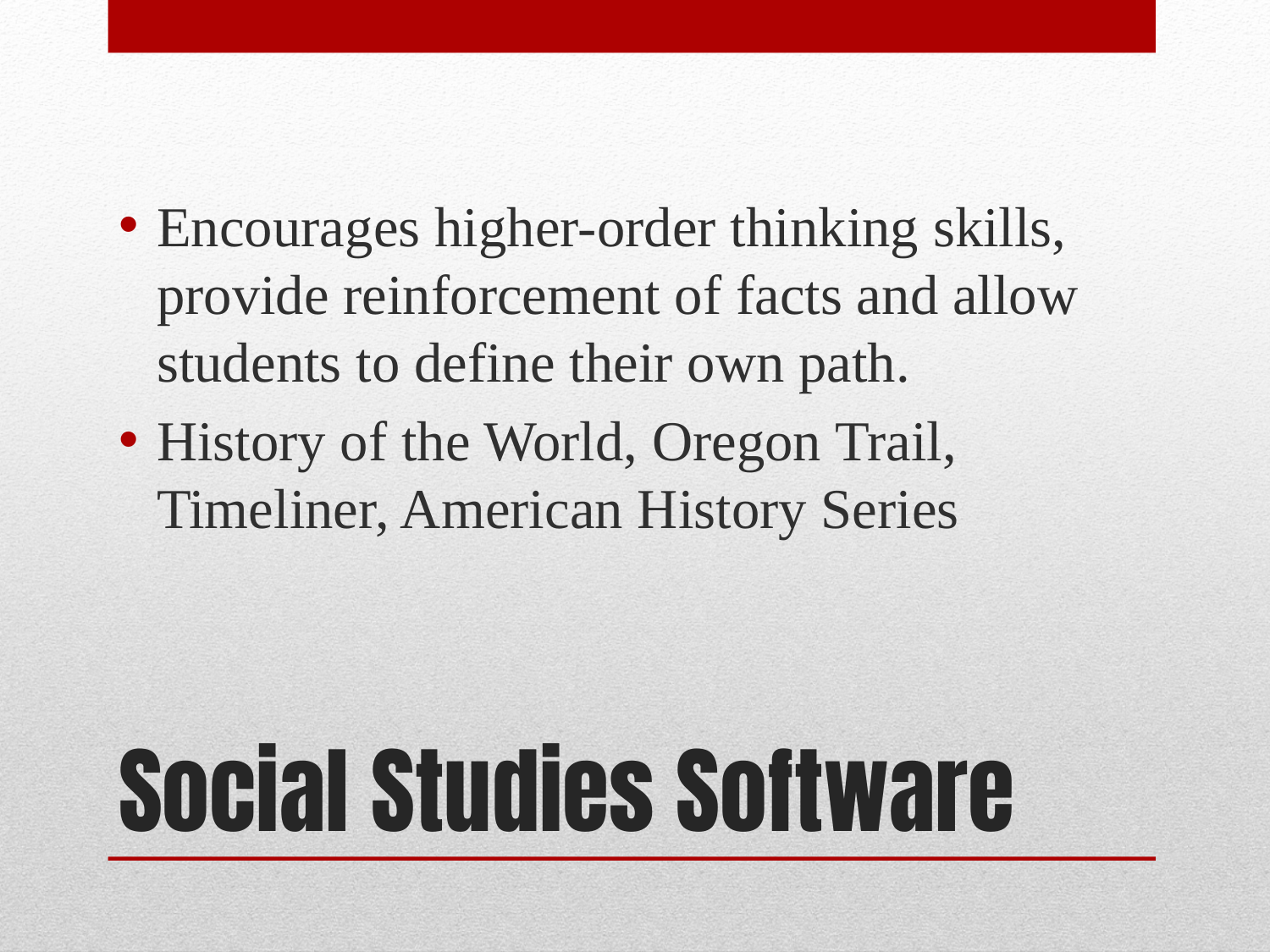

Encourages higher-order thinking skills, provide reinforcement of facts and allow students to define their own path.
History of the World, Oregon Trail, Timeliner, American History Series
# Social Studies Software